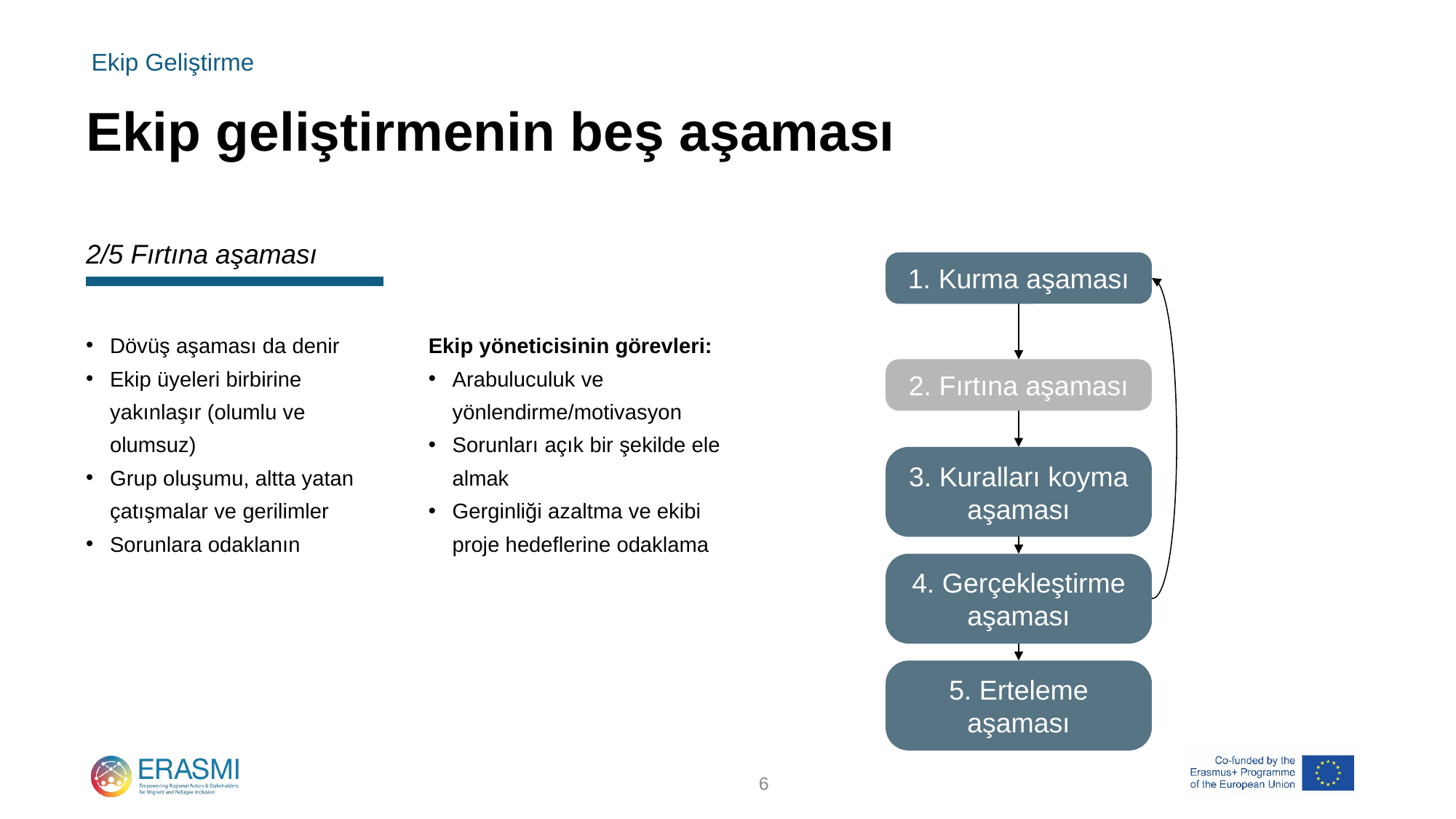

# Ekip geliştirmenin beş aşaması
2/5 Fırtına aşaması
1. Kurma aşaması
Dövüş aşaması da denir
Ekip üyeleri birbirine yakınlaşır (olumlu ve olumsuz)
Grup oluşumu, altta yatan çatışmalar ve gerilimler
Sorunlara odaklanın

Ekip yöneticisinin görevleri:
Arabuluculuk ve yönlendirme/motivasyon
Sorunları açık bir şekilde ele almak
Gerginliği azaltma ve ekibi proje hedeflerine odaklama
2. Fırtına aşaması
3. Kuralları koyma aşaması
4. Gerçekleştirme aşaması
5. Erteleme aşaması